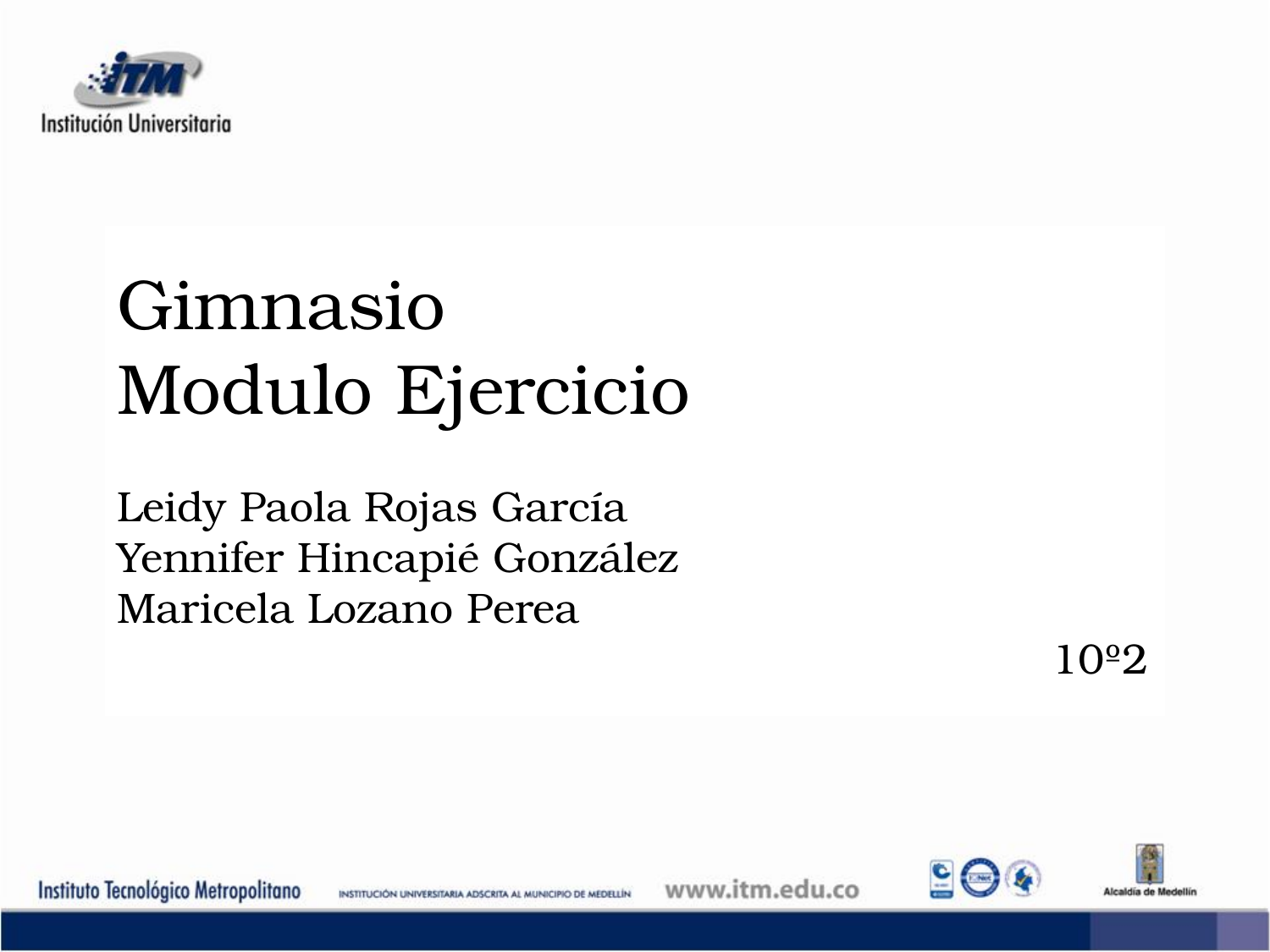

Gimnasio
Modulo Ejercicio

Leidy Paola Rojas García
Yennifer Hincapié González
Maricela Lozano Perea
                                                                     10º2